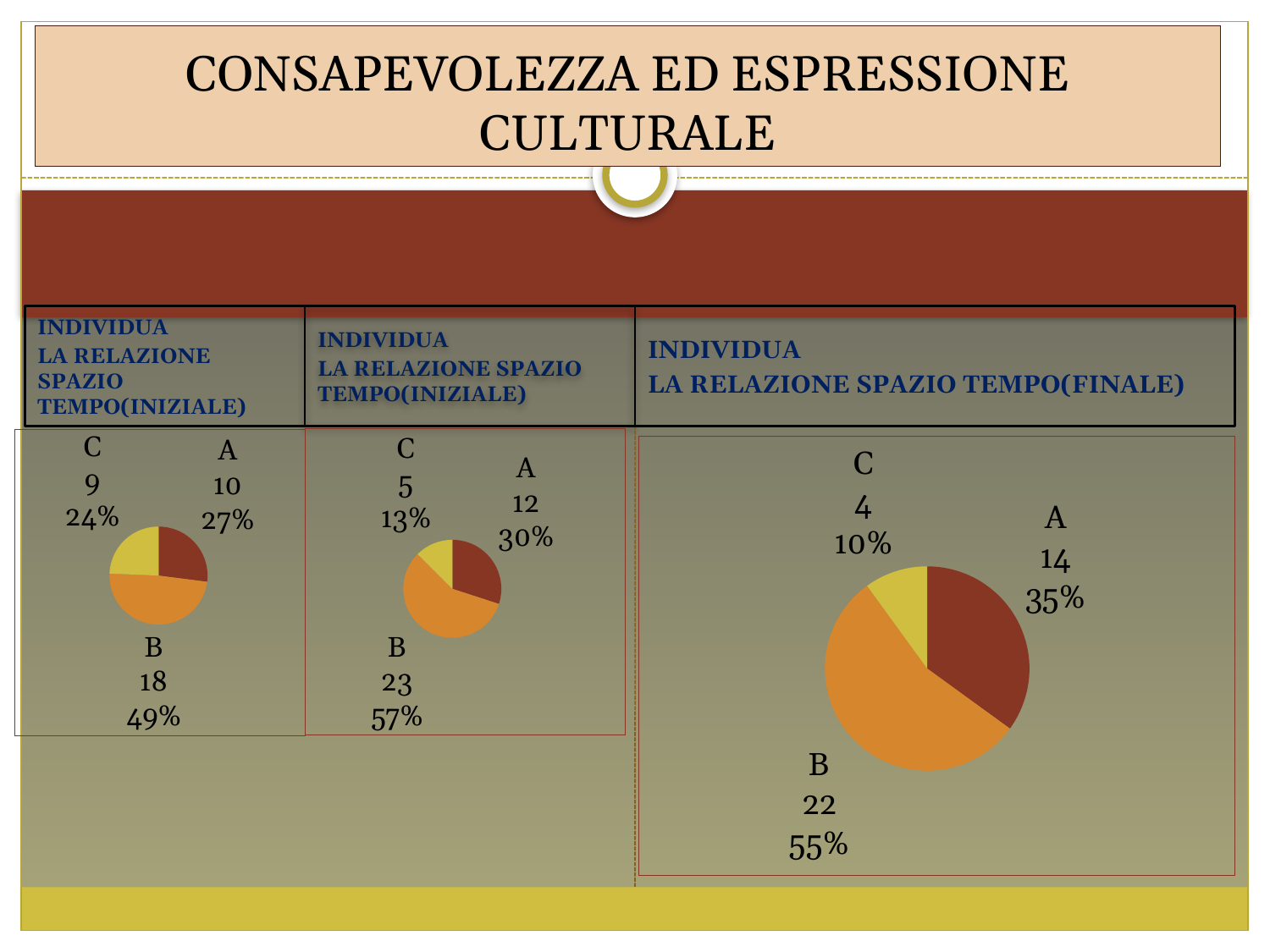

# CONSAPEVOLEZZA ED ESPRESSIONE CULTURALE
55
INDIVIDUA
LA RELAZIONE SPAZIO TEMPO(INIZIALE)
INDIVIDUA
LA RELAZIONE SPAZIO TEMPO(INIZIALE)
INDIVIDUA
LA RELAZIONE SPAZIO TEMPO(FINALE)

### Chart

| Category | Vendite |
|---|---|
| A | 12.0 |
| B | 23.0 |
| C | 5.0 |
| D | 0.0 |

### Chart

| Category | Vendite |
|---|---|
| A | 10.0 |
| B | 18.0 |
| C | 9.0 |
| D | 0.0 |

### Chart

| Category | Vendite |
|---|---|
| A | 14.0 |
| B | 22.0 |
| C | 4.0 |
| D | 0.0 |